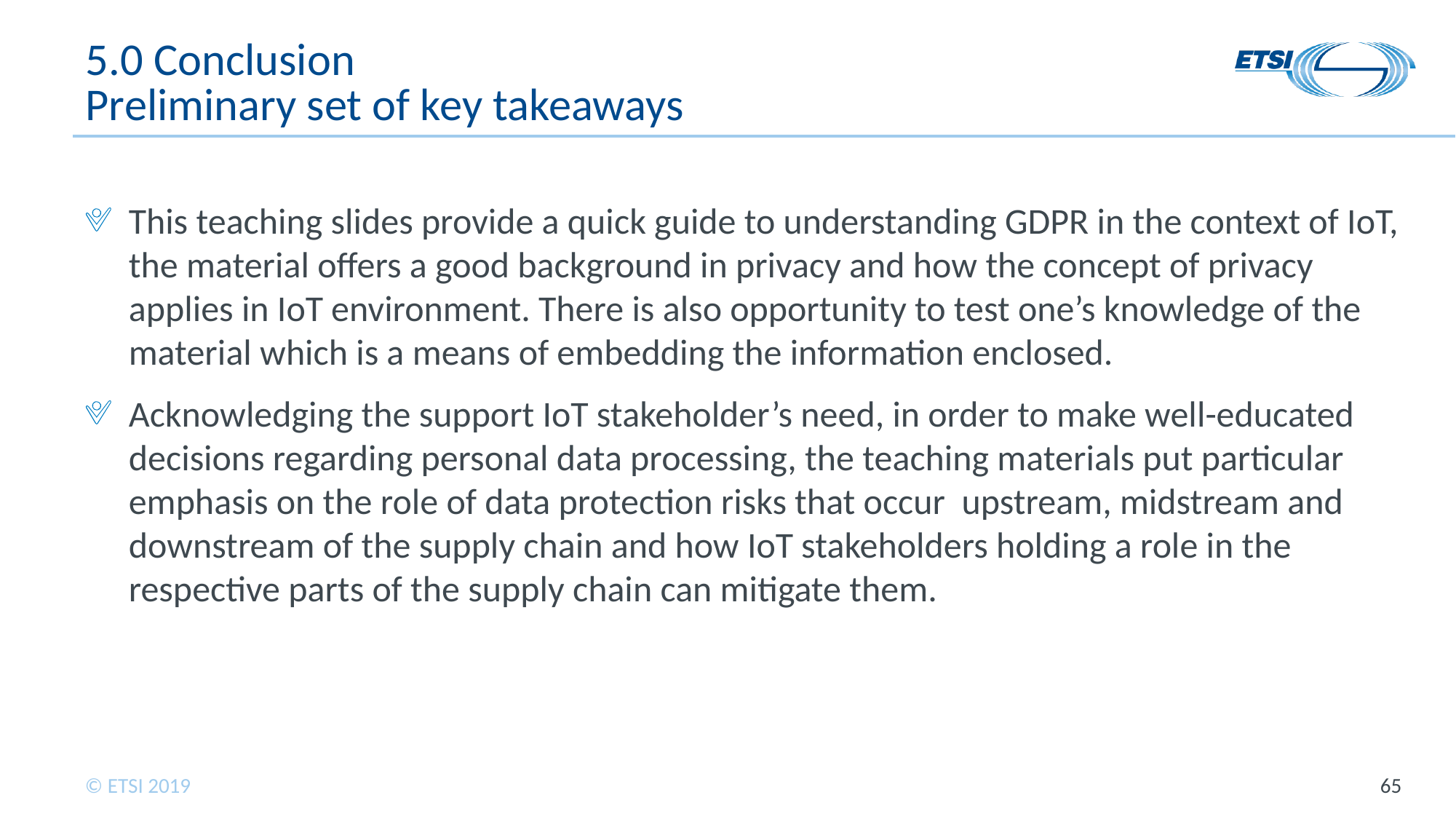

# 5.0 Conclusion Preliminary set of key takeaways
This teaching slides provide a quick guide to understanding GDPR in the context of IoT, the material offers a good background in privacy and how the concept of privacy applies in IoT environment. There is also opportunity to test one’s knowledge of the material which is a means of embedding the information enclosed.
Acknowledging the support IoT stakeholder’s need, in order to make well-educated decisions regarding personal data processing, the teaching materials put particular emphasis on the role of data protection risks that occur  upstream, midstream and downstream of the supply chain and how IoT stakeholders holding a role in the respective parts of the supply chain can mitigate them.